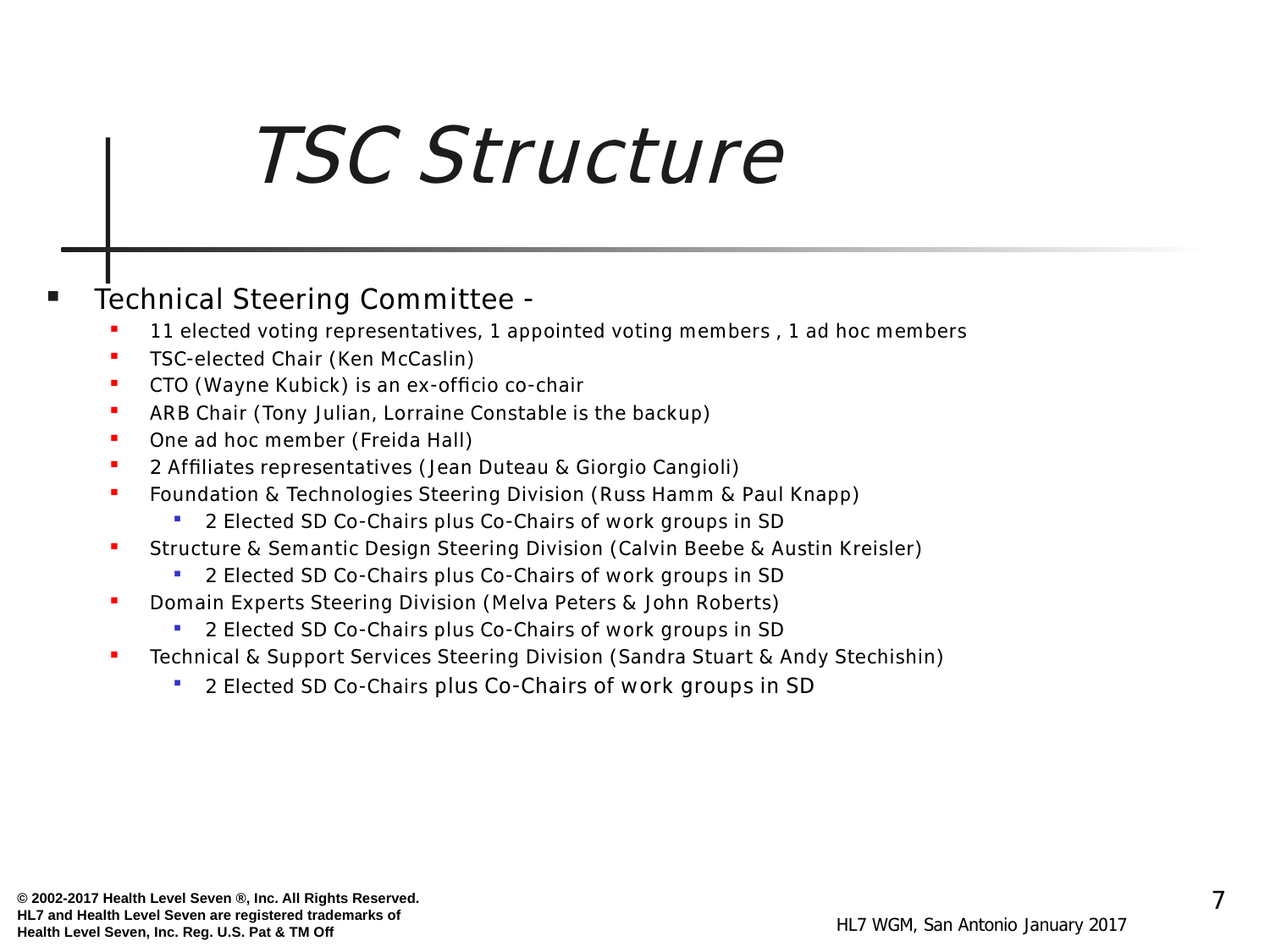

# TSC Structure
Technical Steering Committee -
11 elected voting representatives, 1 appointed voting members , 1 ad hoc members
TSC-elected Chair (Ken McCaslin)
CTO (Wayne Kubick) is an ex-officio co-chair
ARB Chair (Tony Julian, Lorraine Constable is the backup)
One ad hoc member (Freida Hall)
2 Affiliates representatives (Jean Duteau & Giorgio Cangioli)
Foundation & Technologies Steering Division (Russ Hamm & Paul Knapp)
2 Elected SD Co-Chairs plus Co-Chairs of work groups in SD
Structure & Semantic Design Steering Division (Calvin Beebe & Austin Kreisler)
2 Elected SD Co-Chairs plus Co-Chairs of work groups in SD
Domain Experts Steering Division (Melva Peters & John Roberts)
2 Elected SD Co-Chairs plus Co-Chairs of work groups in SD
Technical & Support Services Steering Division (Sandra Stuart & Andy Stechishin)
2 Elected SD Co-Chairs plus Co-Chairs of work groups in SD

7